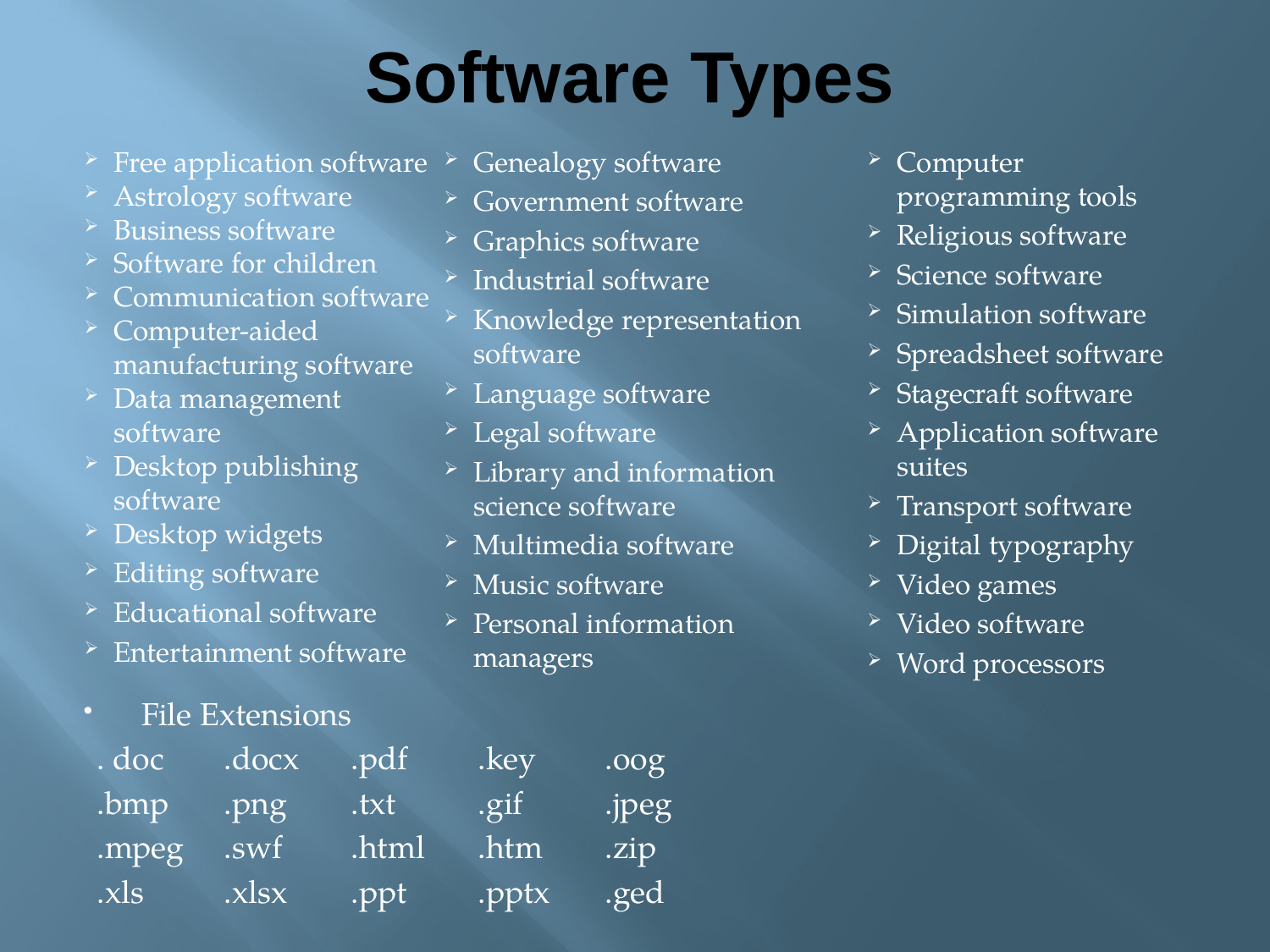

# Software Types
Free application software
Astrology software
Business software
Software for children
Communication software
Computer-aided manufacturing software
Data management software
Desktop publishing software
Desktop widgets
Editing software
Educational software
Entertainment software

Genealogy software
Government software
Graphics software
Industrial software
Knowledge representation software
Language software
Legal software
Library and information science software
Multimedia software
Music software
Personal information managers

Computer programming tools
Religious software
Science software
Simulation software
Spreadsheet software
Stagecraft software
Application software suites
Transport software
Digital typography
Video games
Video software
Word processors
File Extensions
. doc	.docx	.pdf	.key	.oog
.bmp	.png	.txt	.gif	.jpeg
.mpeg	.swf	.html	.htm	.zip
.xls	.xlsx	.ppt	.pptx	.ged